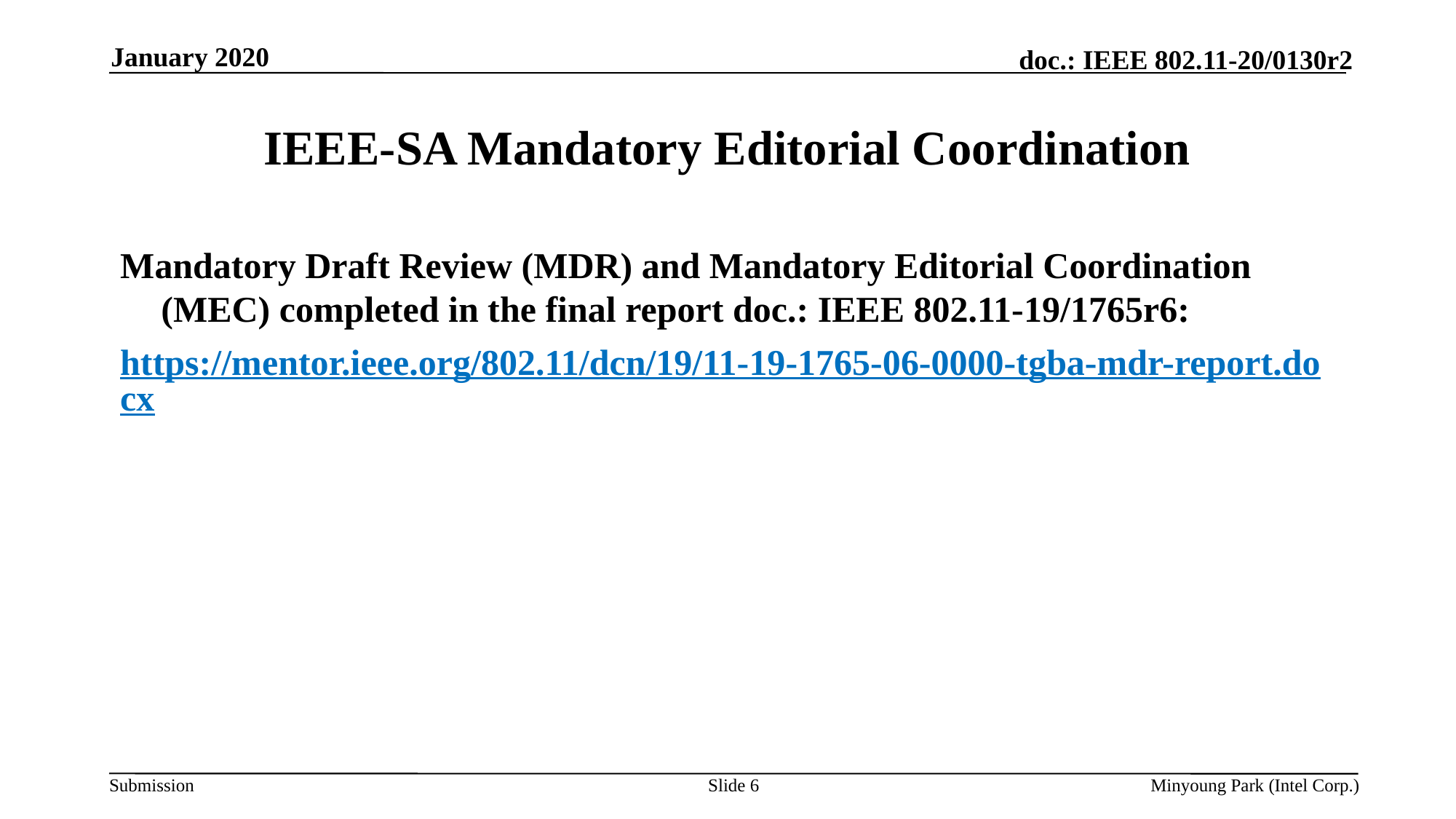

January 2020
# IEEE-SA Mandatory Editorial Coordination
Mandatory Draft Review (MDR) and Mandatory Editorial Coordination (MEC) completed in the final report doc.: IEEE 802.11-19/1765r6:
https://mentor.ieee.org/802.11/dcn/19/11-19-1765-06-0000-tgba-mdr-report.docx
Slide 6
Minyoung Park (Intel Corp.)